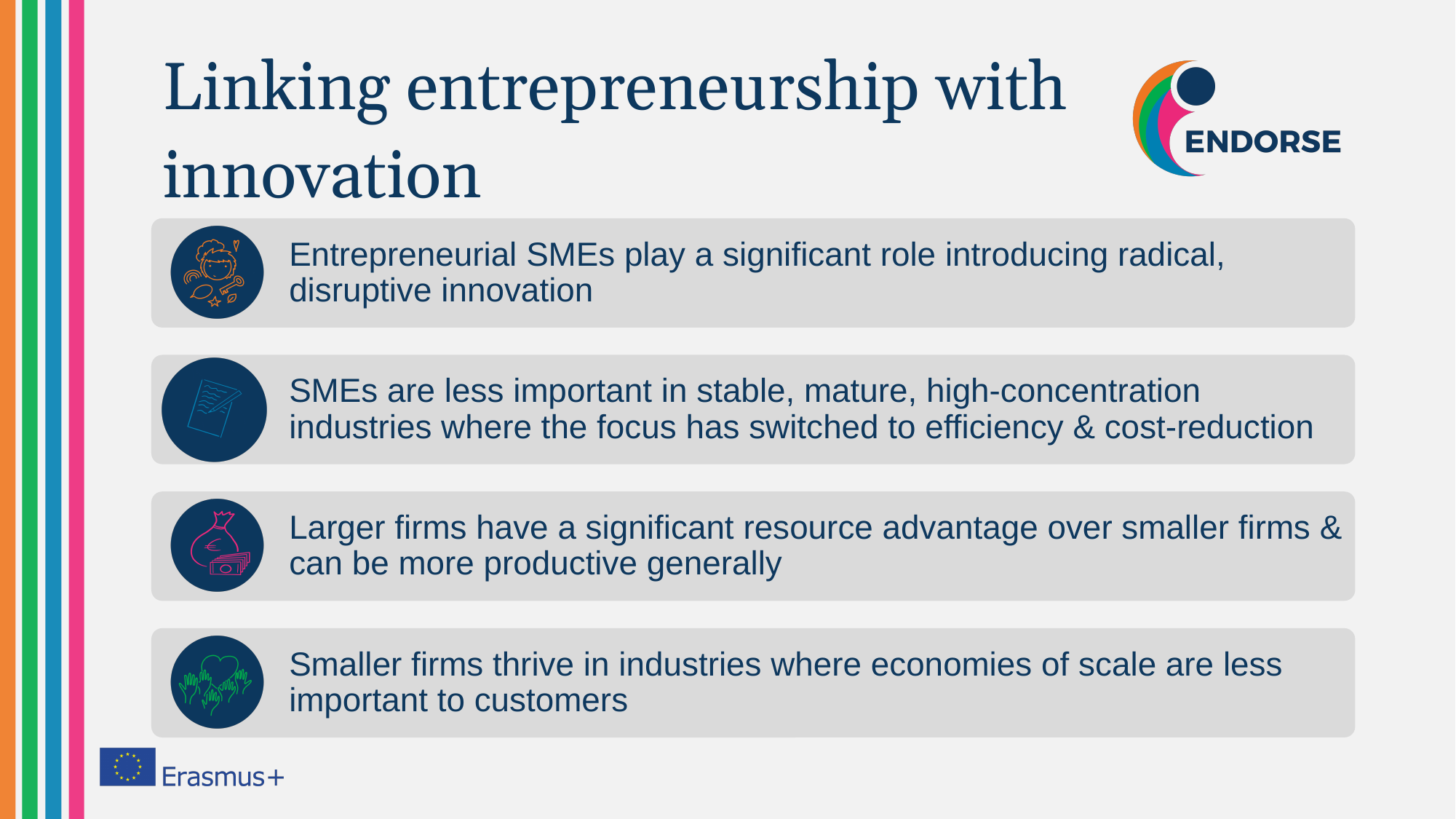

# Linking entrepreneurship with innovation
Entrepreneurial SMEs play a significant role introducing radical, disruptive innovation
SMEs are less important in stable, mature, high-concentration industries where the focus has switched to efficiency & cost-reduction
Larger firms have a significant resource advantage over smaller firms & can be more productive generally
Smaller firms thrive in industries where economies of scale are less important to customers